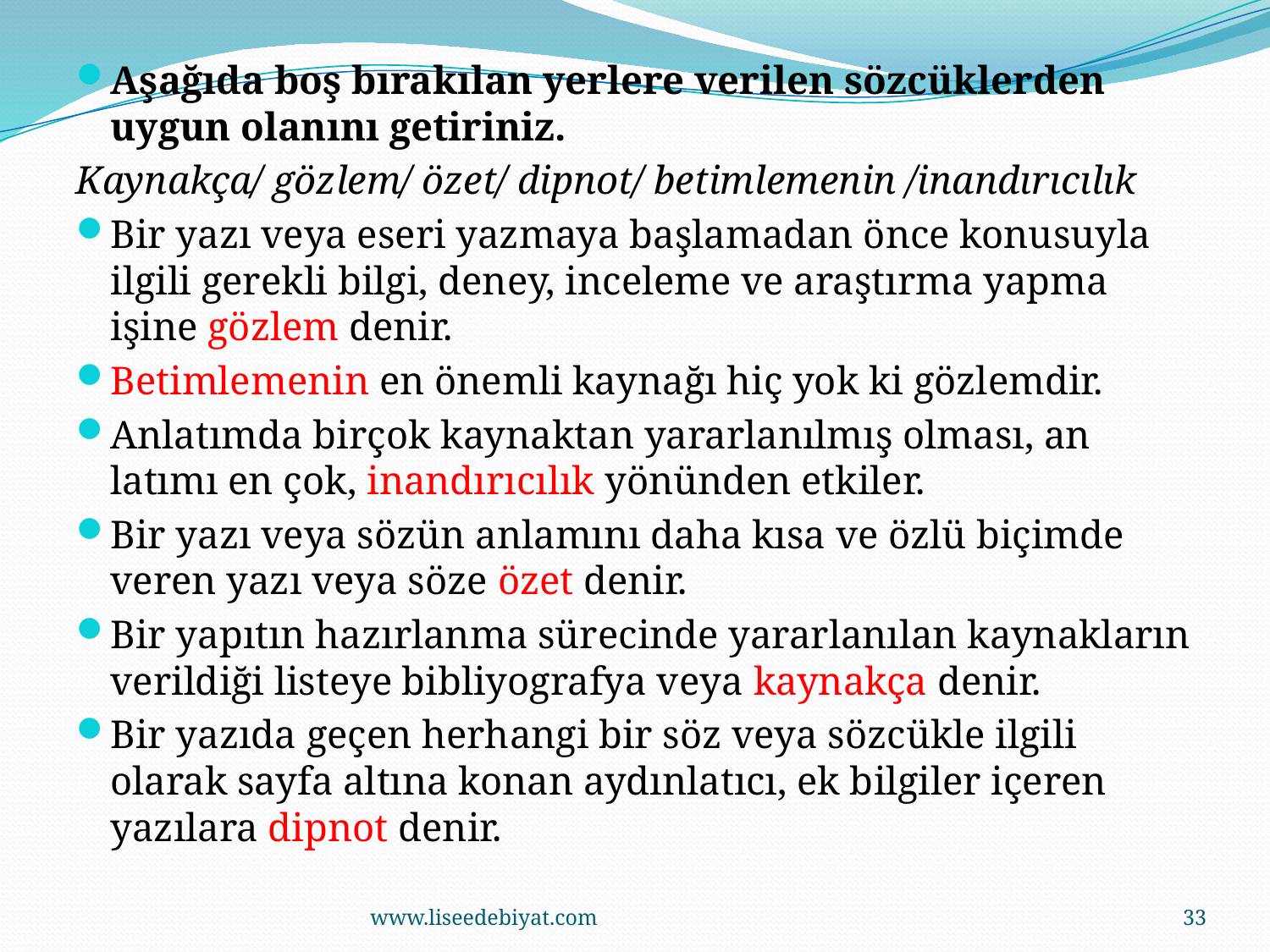

Aşağıda boş bırakılan yerlere verilen sözcüklerden uygun olanını getiriniz.
Kaynakça/ gözlem/ özet/ dipnot/ betimlemenin /inandırıcılık
Bir yazı veya eseri yazmaya başlamadan önce konusuyla ilgili gerekli bilgi, deney, inceleme ve araştırma yapma işine gözlem denir.
Betimlemenin en önemli kaynağı hiç yok ki gözlemdir.
Anlatımda birçok kaynaktan yararlanılmış olması, an­latımı en çok, inandırıcılık yönünden etkiler.
Bir yazı veya sözün anlamını daha kısa ve özlü biçimde veren yazı veya söze özet denir.
Bir yapıtın hazırlanma sürecinde yararlanılan kaynakların verildiği listeye bibliyografya veya kaynakça denir.
Bir yazıda geçen herhangi bir söz veya sözcükle ilgili olarak sayfa altına konan aydınlatıcı, ek bilgiler içeren yazılara dipnot denir.

www.liseedebiyat.com
33